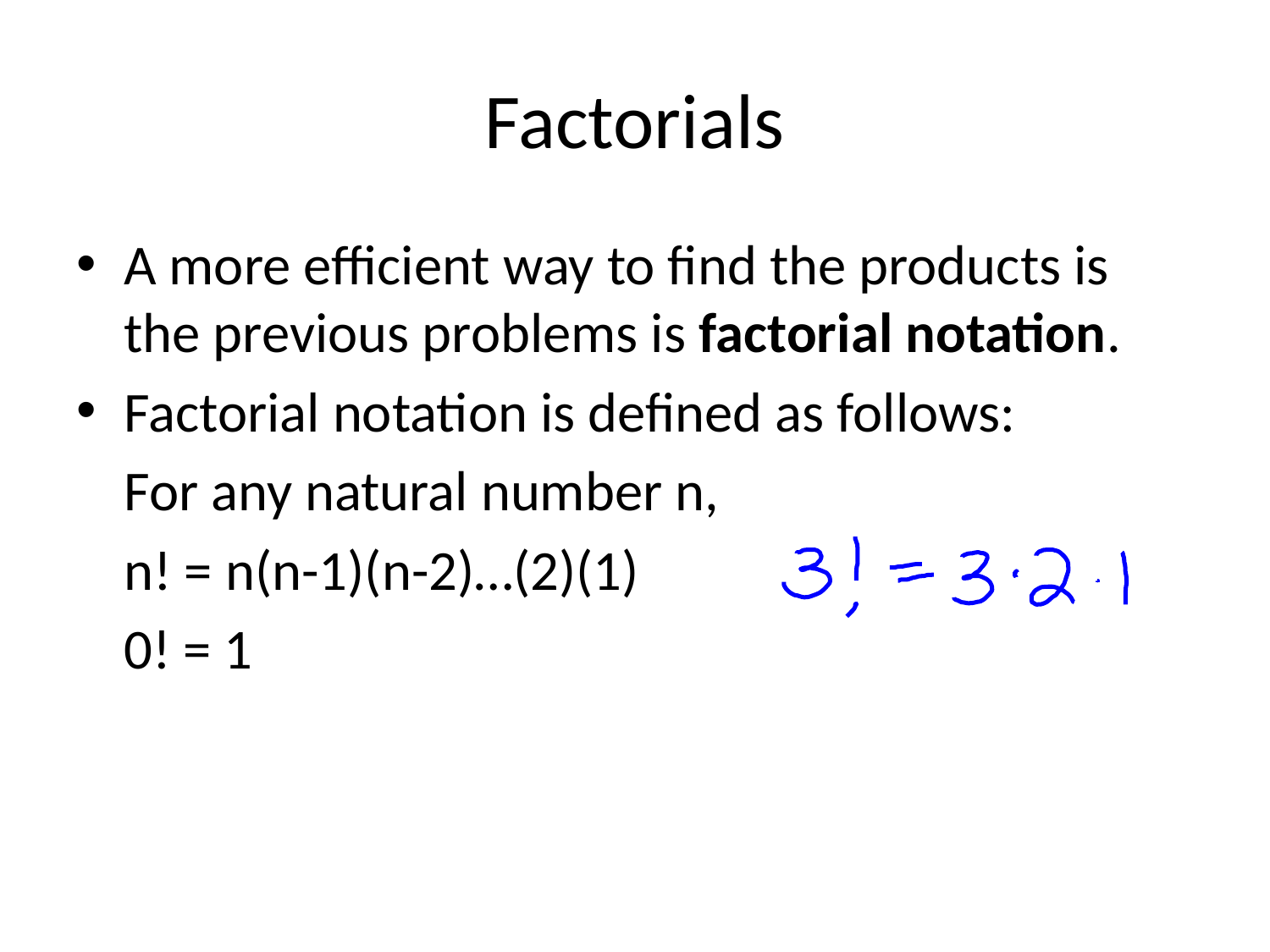

# Factorials
A more efficient way to find the products is the previous problems is factorial notation.
Factorial notation is defined as follows:
	For any natural number n,
	n! = n(n-1)(n-2)…(2)(1)
	0! = 1